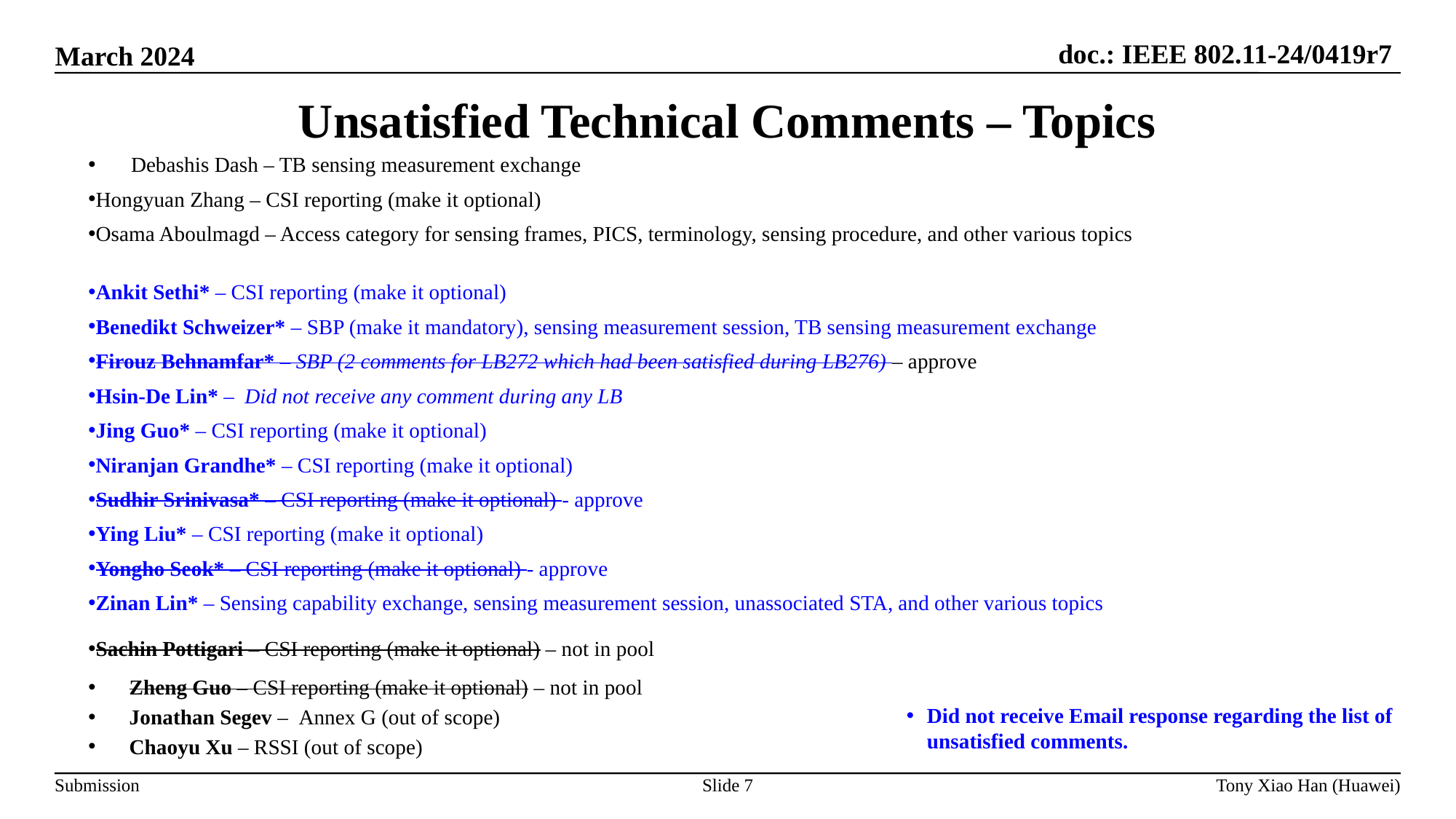

# Unsatisfied Technical Comments – Topics
Debashis Dash – TB sensing measurement exchange
Hongyuan Zhang – CSI reporting (make it optional)
Osama Aboulmagd – Access category for sensing frames, PICS, terminology, sensing procedure, and other various topics

Ankit Sethi* – CSI reporting (make it optional)
Benedikt Schweizer* – SBP (make it mandatory), sensing measurement session, TB sensing measurement exchange
Firouz Behnamfar* – SBP (2 comments for LB272 which had been satisfied during LB276) – approve
Hsin-De Lin* –  Did not receive any comment during any LB
Jing Guo* – CSI reporting (make it optional)
Niranjan Grandhe* – CSI reporting (make it optional)
Sudhir Srinivasa* – CSI reporting (make it optional) - approve
Ying Liu* – CSI reporting (make it optional)
Yongho Seok* – CSI reporting (make it optional) - approve
Zinan Lin* – Sensing capability exchange, sensing measurement session, unassociated STA, and other various topics

Sachin Pottigari – CSI reporting (make it optional) – not in pool
Zheng Guo – CSI reporting (make it optional) – not in pool
Jonathan Segev –  Annex G (out of scope)
Chaoyu Xu – RSSI (out of scope)

Did not receive Email response regarding the list of unsatisfied comments.